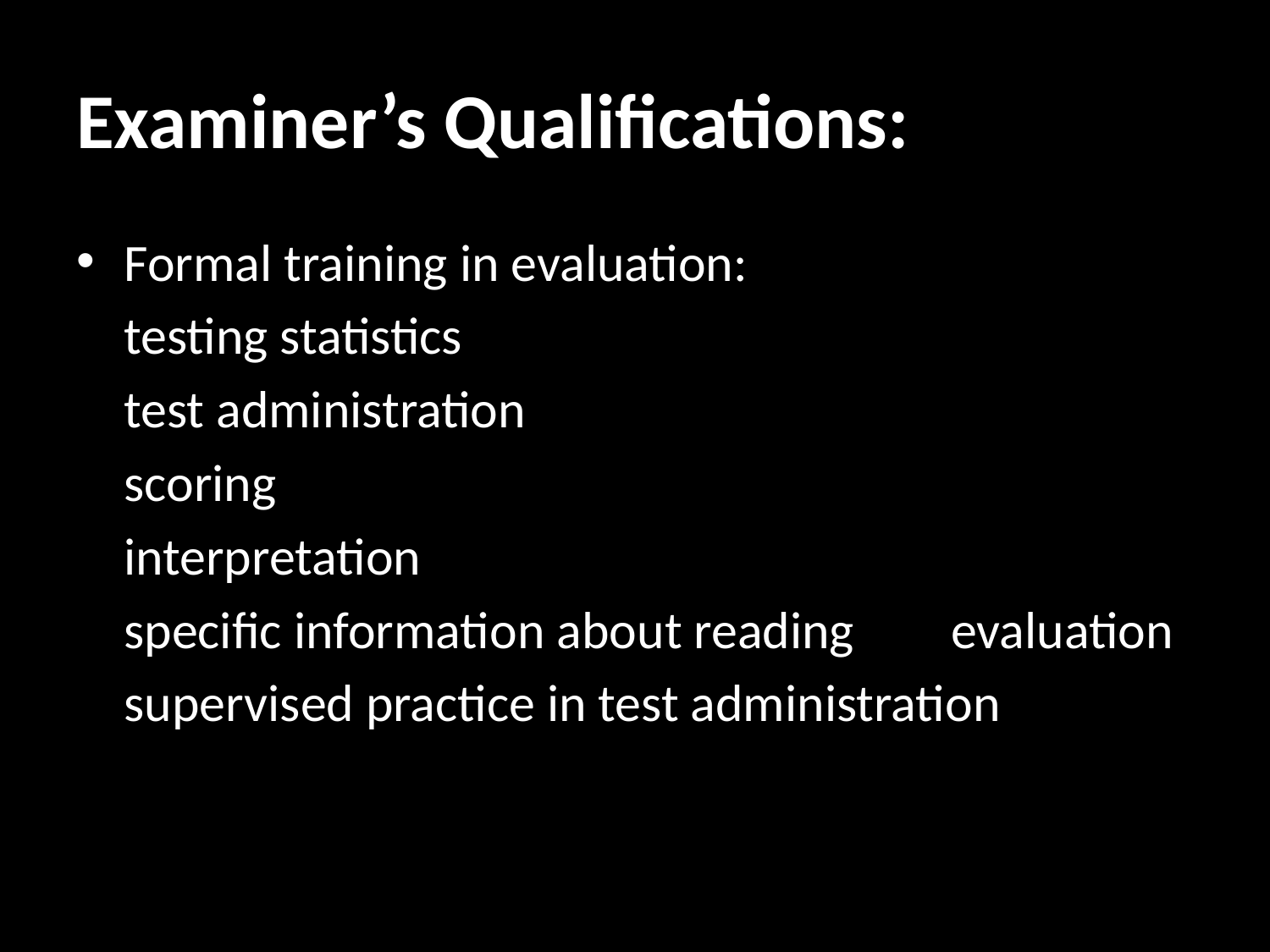

# Examiner’s Qualifications:
Formal training in evaluation:
		testing statistics
		test administration
		scoring
		interpretation
		specific information about reading 	evaluation
		supervised practice in test administration